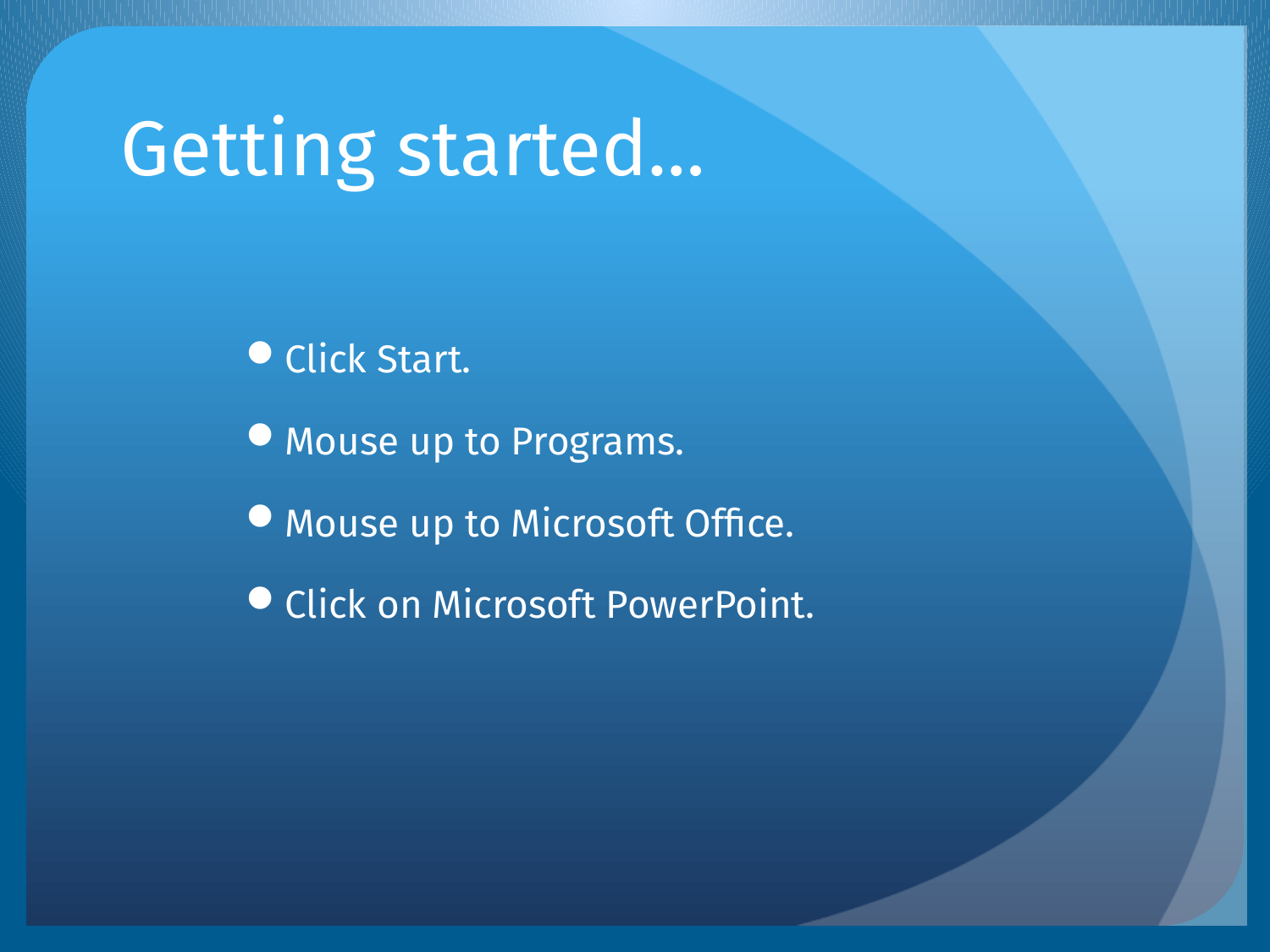

# Getting started…
Click Start.
Mouse up to Programs.
Mouse up to Microsoft Office.
Click on Microsoft PowerPoint.